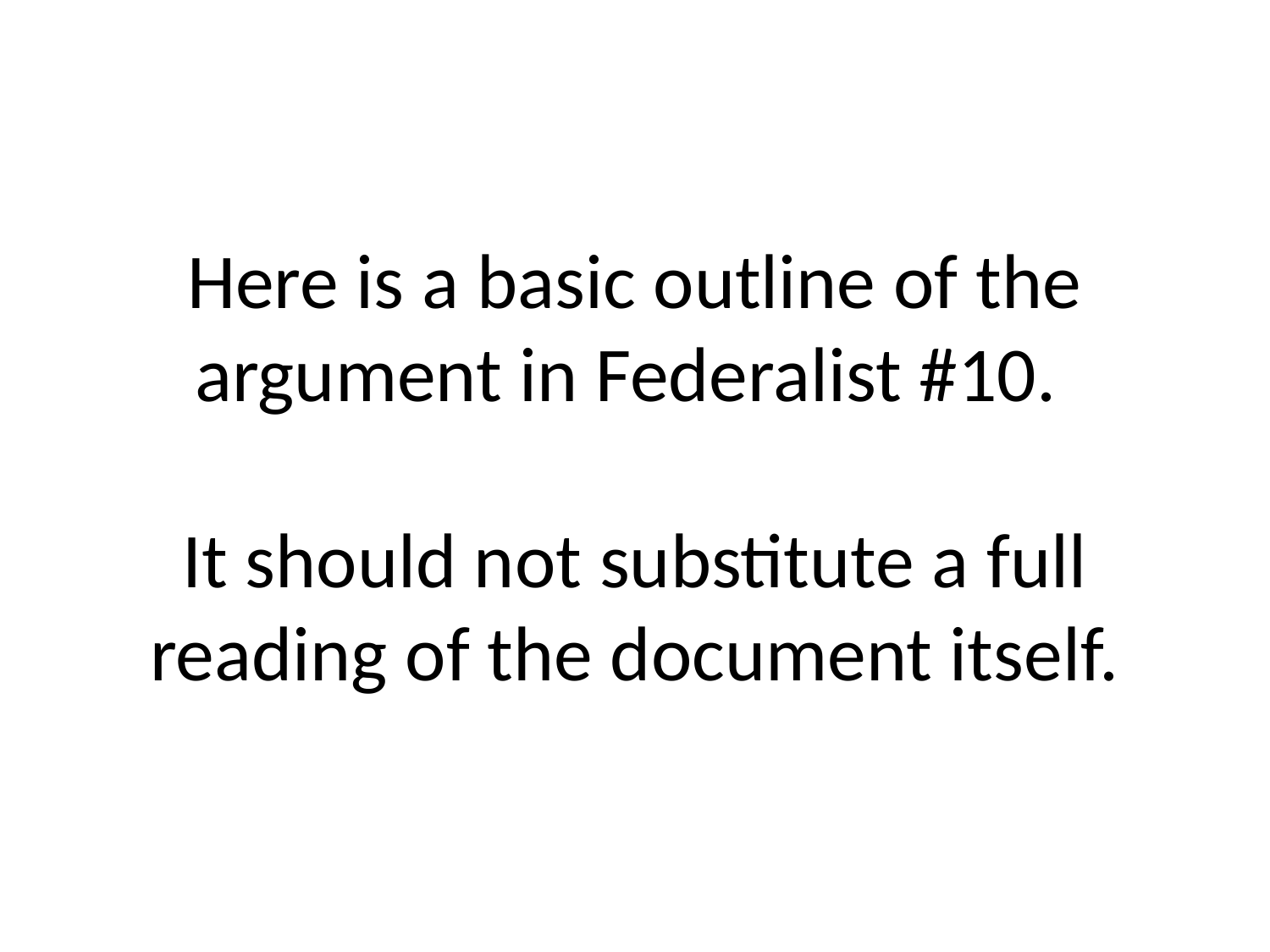

# Here is a basic outline of the argument in Federalist #10. It should not substitute a full reading of the document itself.